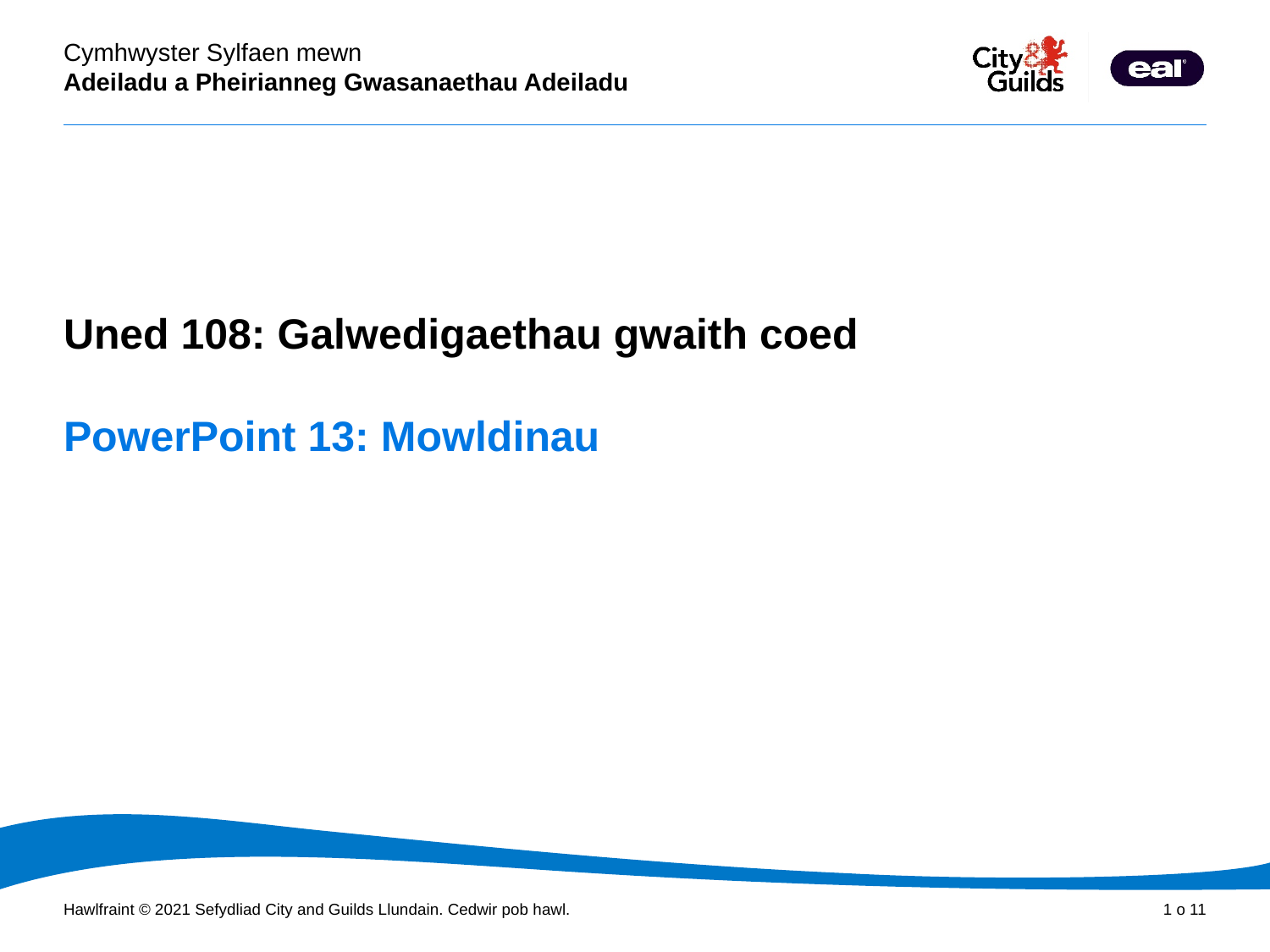

Cyflwyniad PowerPoint
Uned 108: Galwedigaethau gwaith coed
# PowerPoint 13: Mowldinau